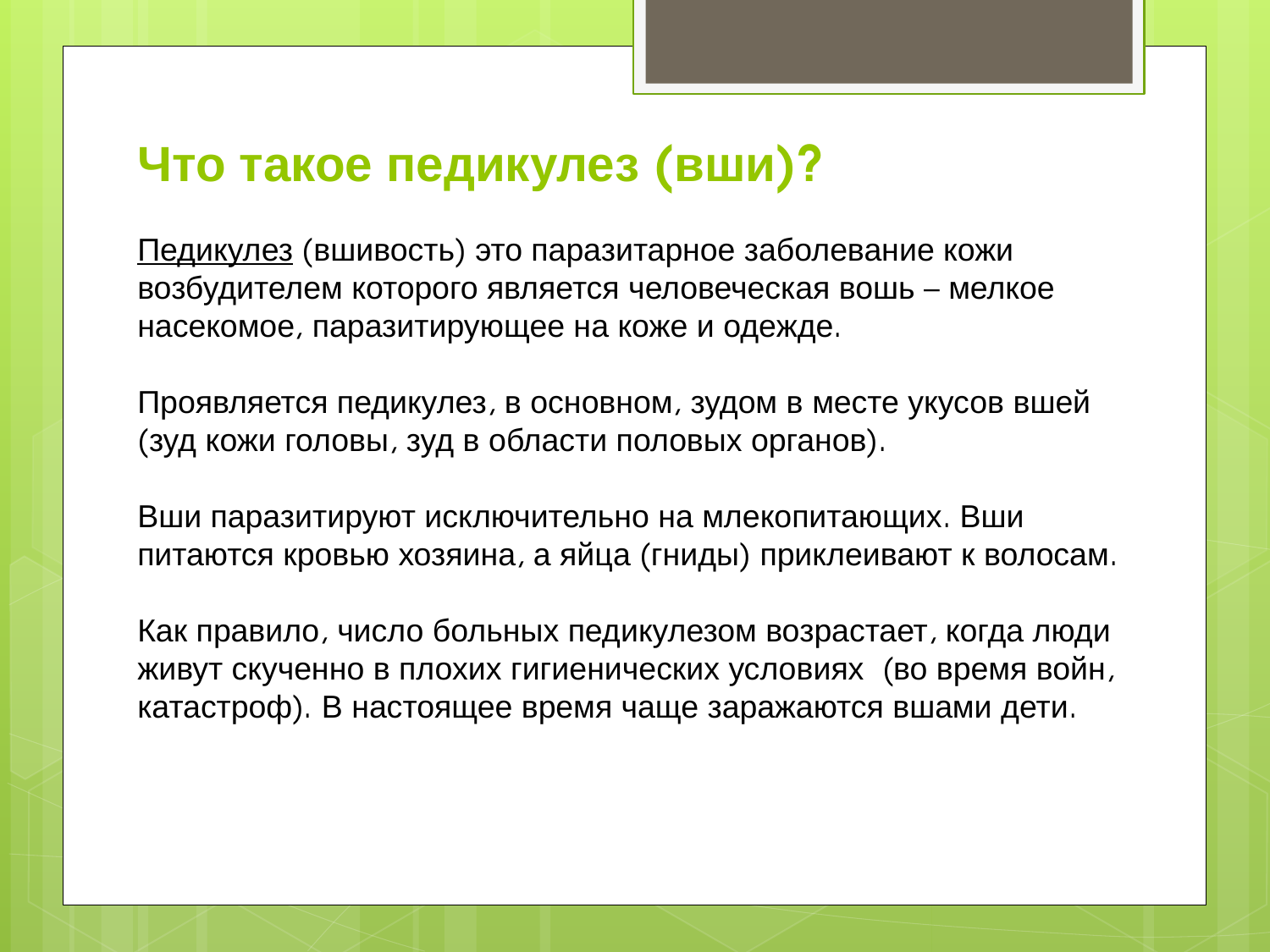

Что такое педикулез (вши)?

Педикулез (вшивость) это паразитарное заболевание кожи возбудителем которого является человеческая вошь – мелкое насекомое, паразитирующее на коже и одежде.

Проявляется педикулез, в основном, зудом в месте укусов вшей (зуд кожи головы, зуд в области половых органов).
Вши паразитируют исключительно на млекопитающих. Вши питаются кровью хозяина, а яйца (гниды) приклеивают к волосам.

Как правило, число больных педикулезом возрастает, когда люди живут скученно в плохих гигиенических условиях  (во время войн, катастроф). В настоящее время чаще заражаются вшами дети.